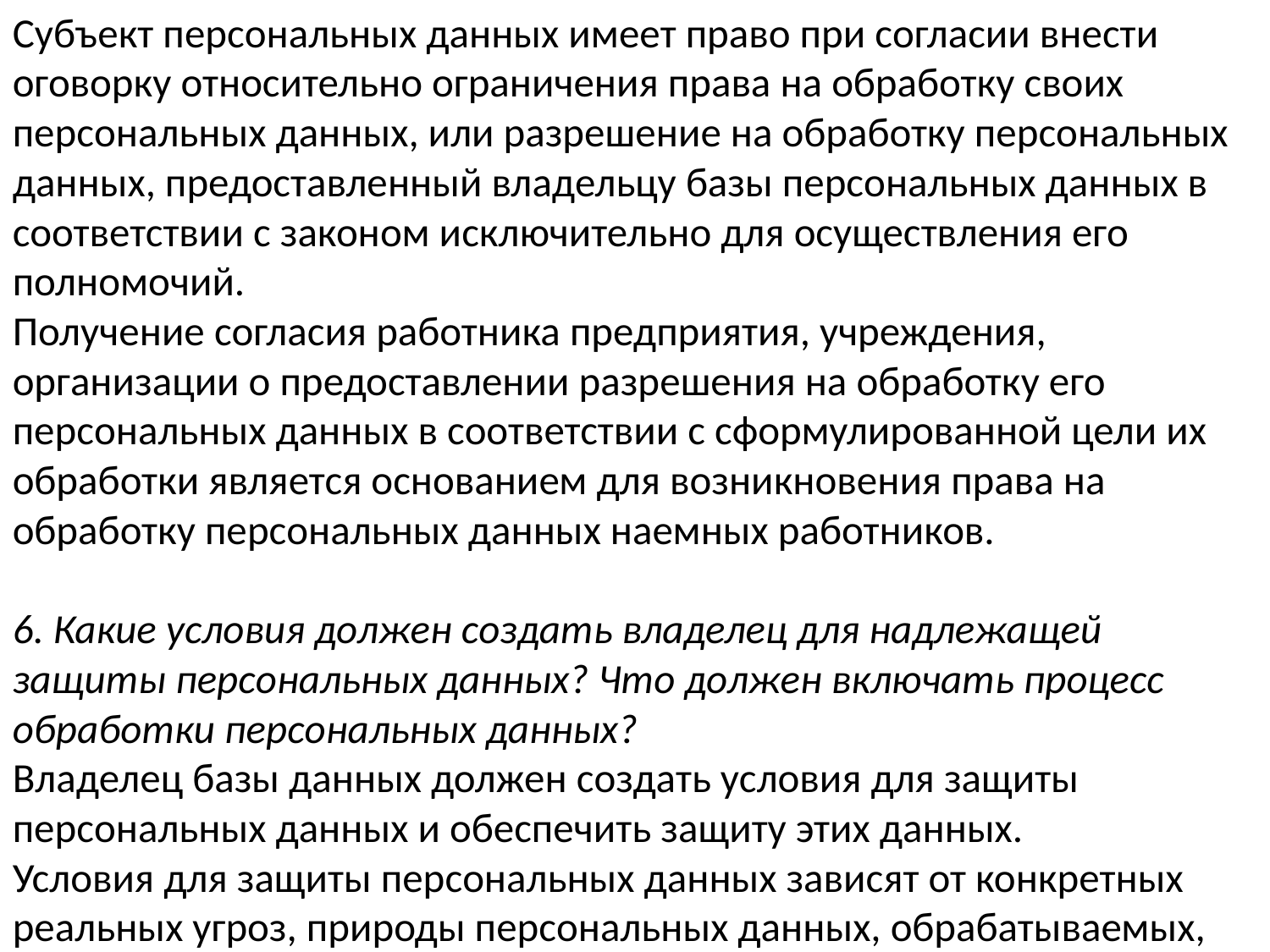

Субъект персональных данных имеет право при согласии внести оговорку относительно ограничения права на обработку своих персональных данных, или разрешение на обработку персональных данных, предоставленный владельцу базы персональных данных в соответствии с законом исключительно для осуществления его полномочий.
Получение согласия работника предприятия, учреждения, организации о предоставлении разрешения на обработку его персональных данных в соответствии с сформулированной цели их обработки является основанием для возникновения права на обработку персональных данных наемных работников.

6. Какие условия должен создать владелец для надлежащей защиты персональных данных? Что должен включать процесс обработки персональных данных?
Владелец базы данных должен создать условия для защиты персональных данных и обеспечить защиту этих данных.
Условия для защиты персональных данных зависят от конкретных реальных угроз, природы персональных данных, обрабатываемых,